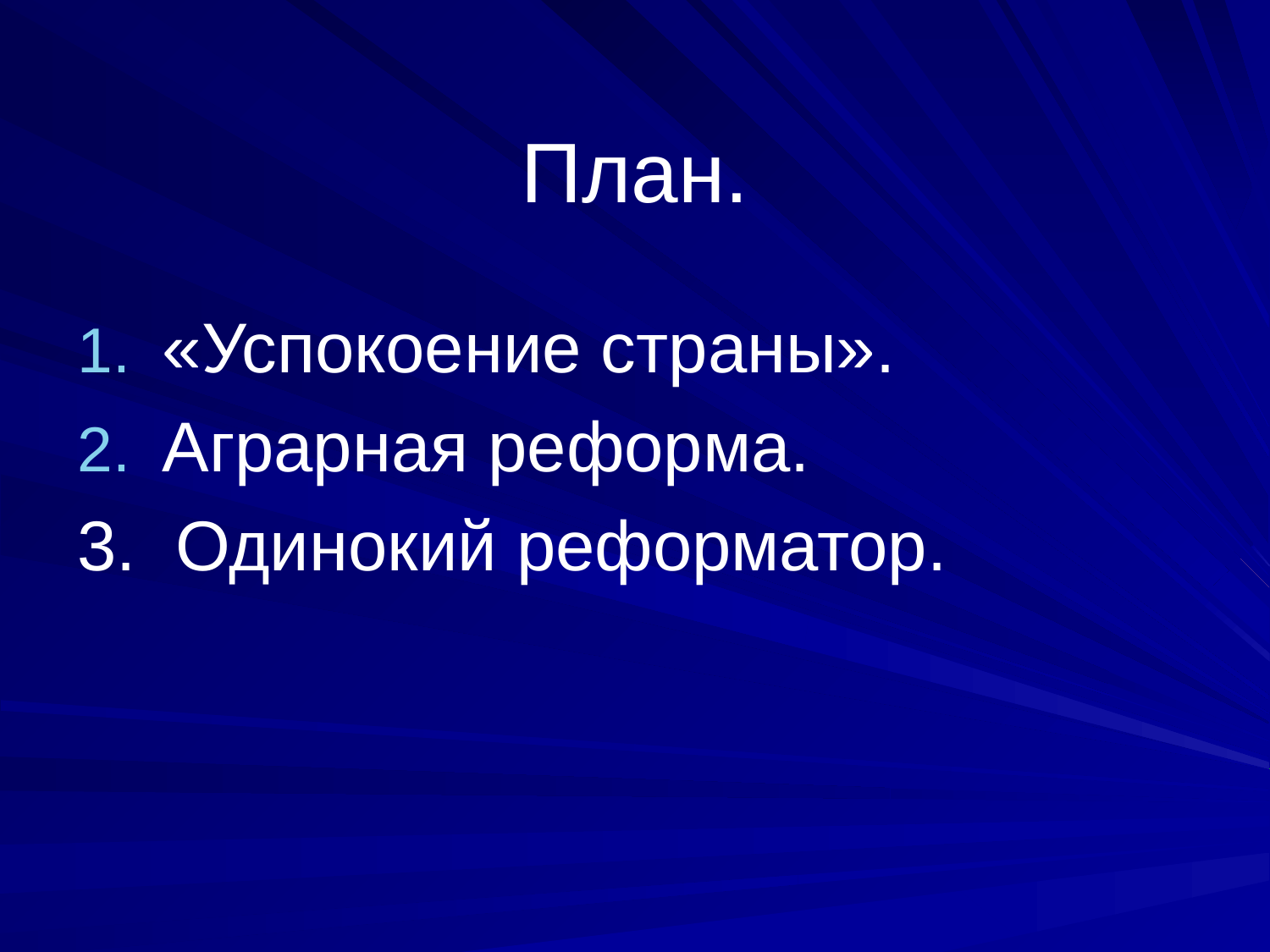

# План.
«Успокоение страны».
Аграрная реформа.
3.  Одинокий реформатор.